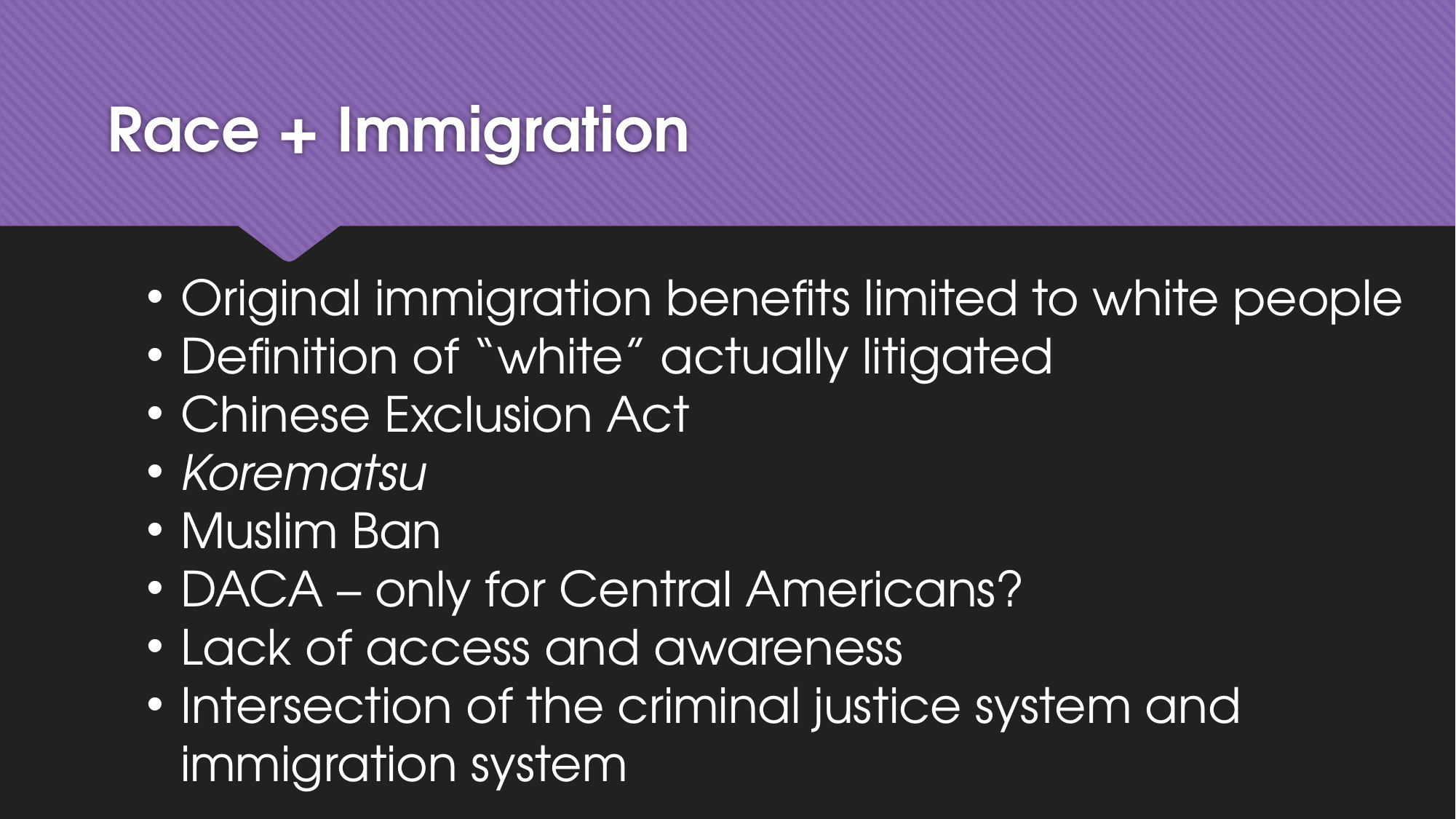

# Race + Immigration
Original immigration benefits limited to white people
Definition of “white” actually litigated
Chinese Exclusion Act
Korematsu
Muslim Ban
DACA – only for Central Americans?
Lack of access and awareness
Intersection of the criminal justice system and immigration system